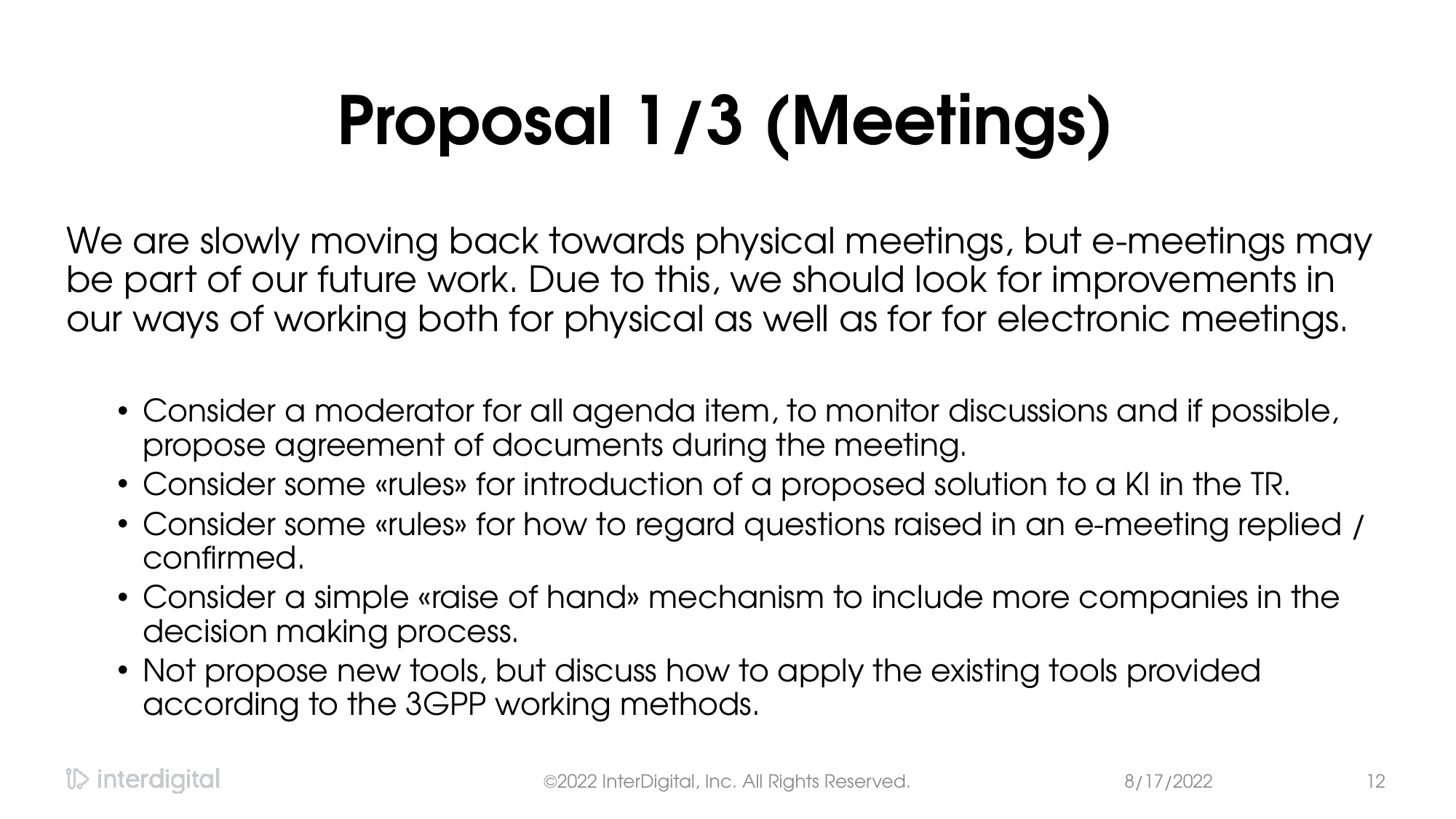

# Proposal 1/3 (Meetings)
We are slowly moving back towards physical meetings, but e-meetings may be part of our future work. Due to this, we should look for improvements in our ways of working both for physical as well as for for electronic meetings.
Consider a moderator for all agenda item, to monitor discussions and if possible, propose agreement of documents during the meeting.
Consider some «rules» for introduction of a proposed solution to a KI in the TR.
Consider some «rules» for how to regard questions raised in an e-meeting replied / confirmed.
Consider a simple «raise of hand» mechanism to include more companies in the decision making process.
Not propose new tools, but discuss how to apply the existing tools provided according to the 3GPP working methods.
©2022 InterDigital, Inc. All Rights Reserved.
8/17/2022
12